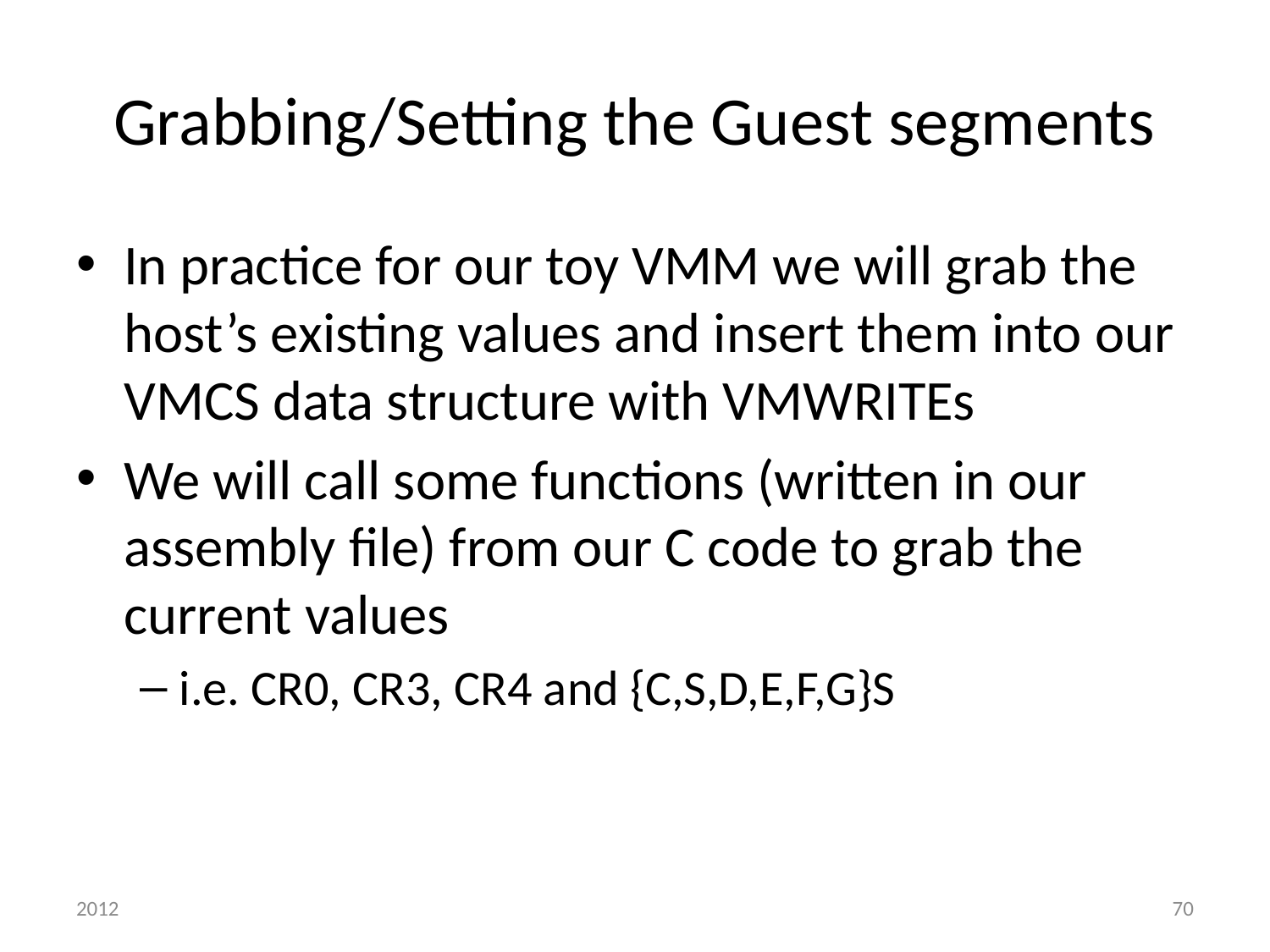

# Grabbing/Setting the Guest segments
In practice for our toy VMM we will grab the host’s existing values and insert them into our VMCS data structure with VMWRITEs
We will call some functions (written in our assembly file) from our C code to grab the current values
i.e. CR0, CR3, CR4 and {C,S,D,E,F,G}S
2012

70